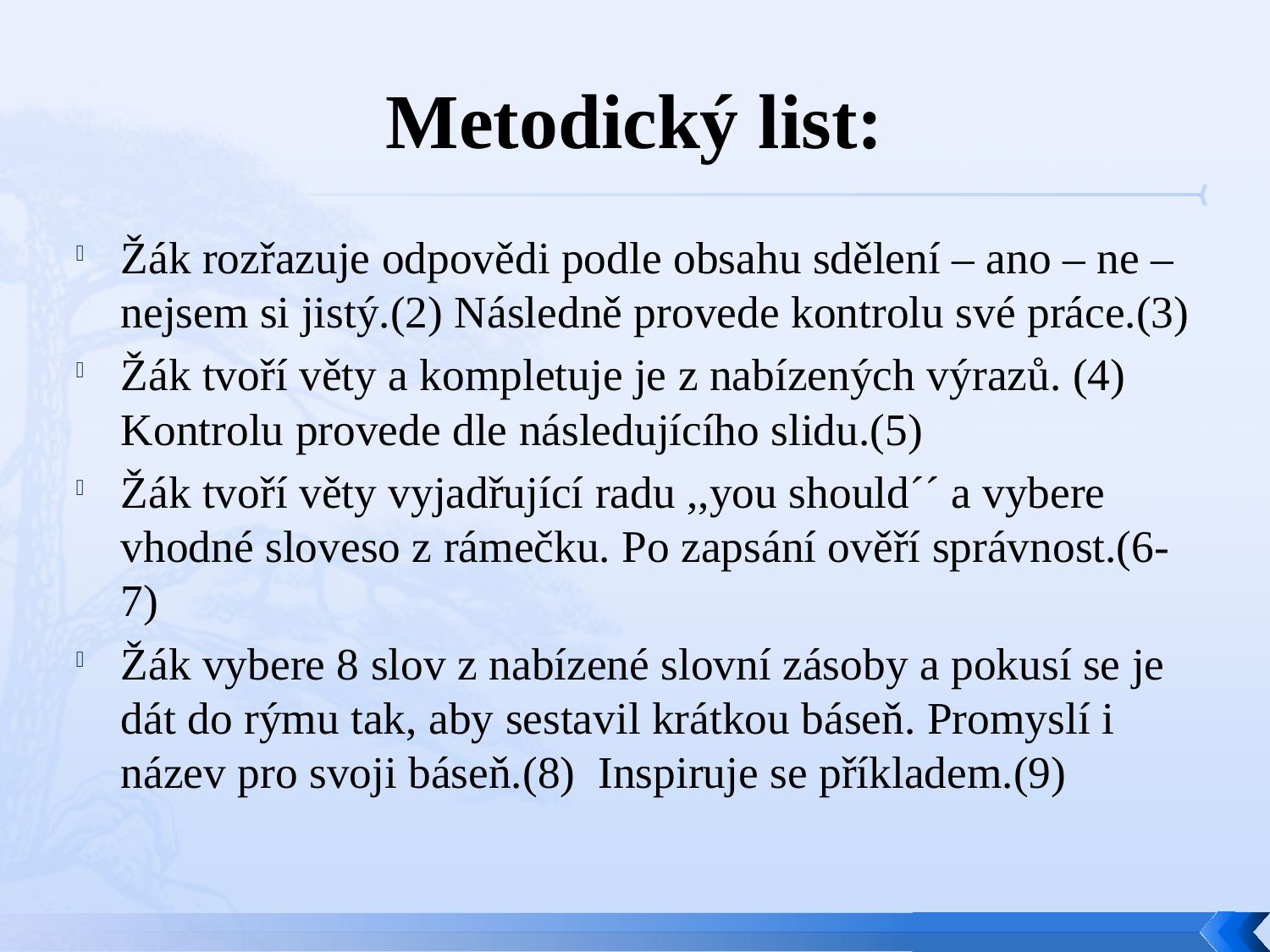

# Metodický list:
Žák rozřazuje odpovědi podle obsahu sdělení – ano – ne – nejsem si jistý.(2) Následně provede kontrolu své práce.(3)
Žák tvoří věty a kompletuje je z nabízených výrazů. (4) Kontrolu provede dle následujícího slidu.(5)
Žák tvoří věty vyjadřující radu ,,you should´´ a vybere vhodné sloveso z rámečku. Po zapsání ověří správnost.(6-7)
Žák vybere 8 slov z nabízené slovní zásoby a pokusí se je dát do rýmu tak, aby sestavil krátkou báseň. Promyslí i název pro svoji báseň.(8)  Inspiruje se příkladem.(9)